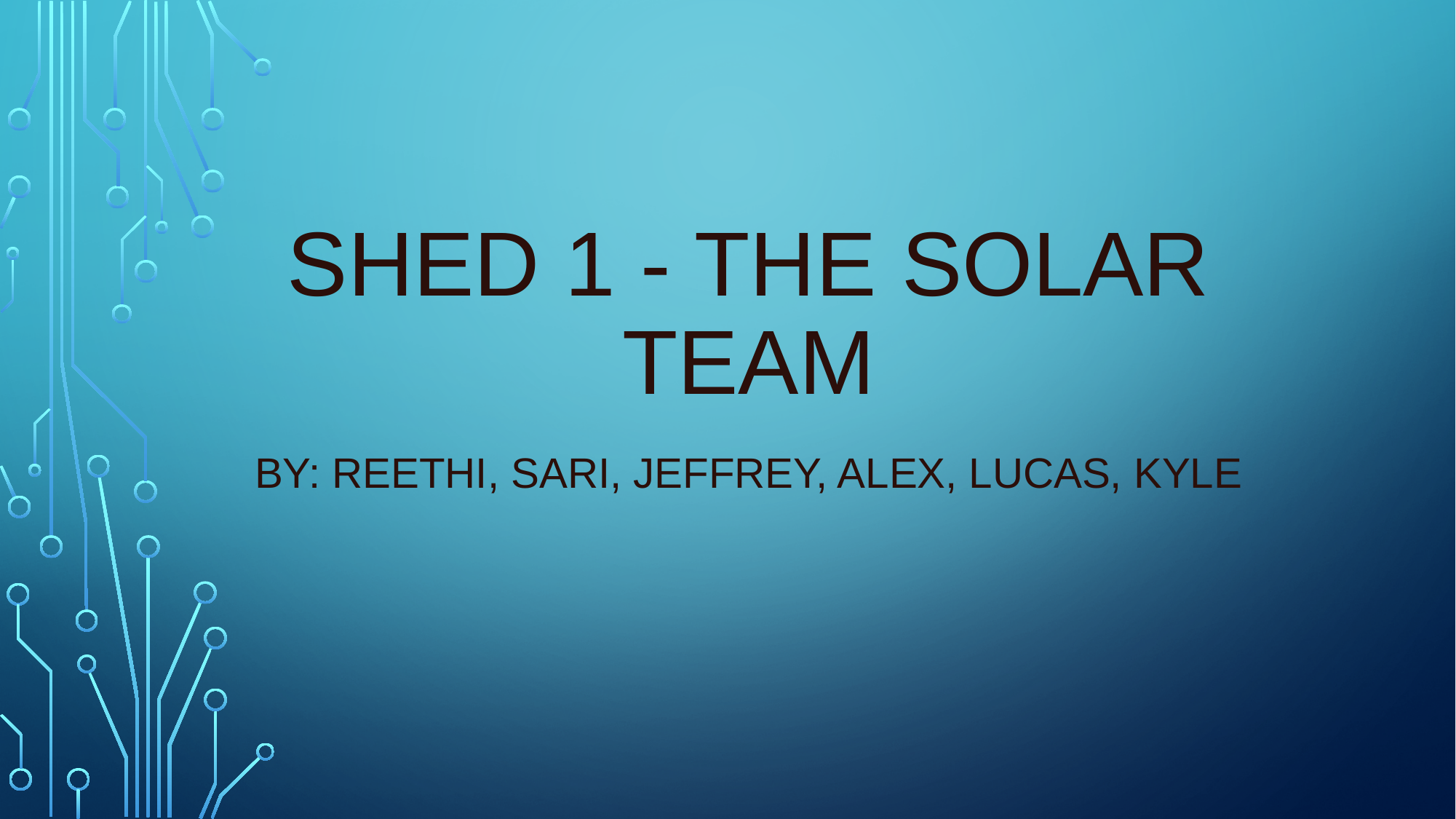

# Shed 1 - The solar team
By: Reethi, sari, Jeffrey, alex, lucas, kyle